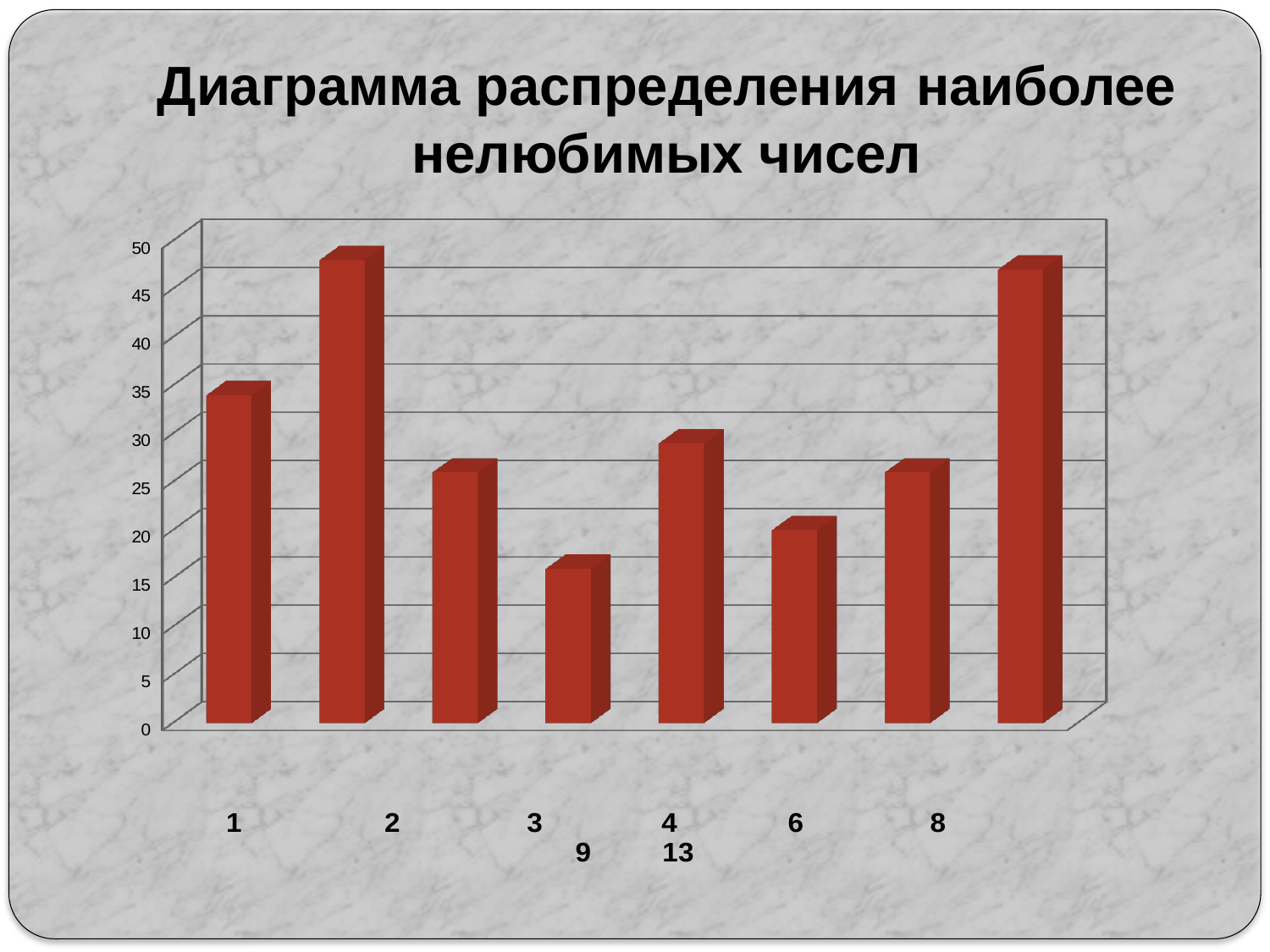

# Диаграмма распределения наиболее нелюбимых чисел

[unsupported chart]